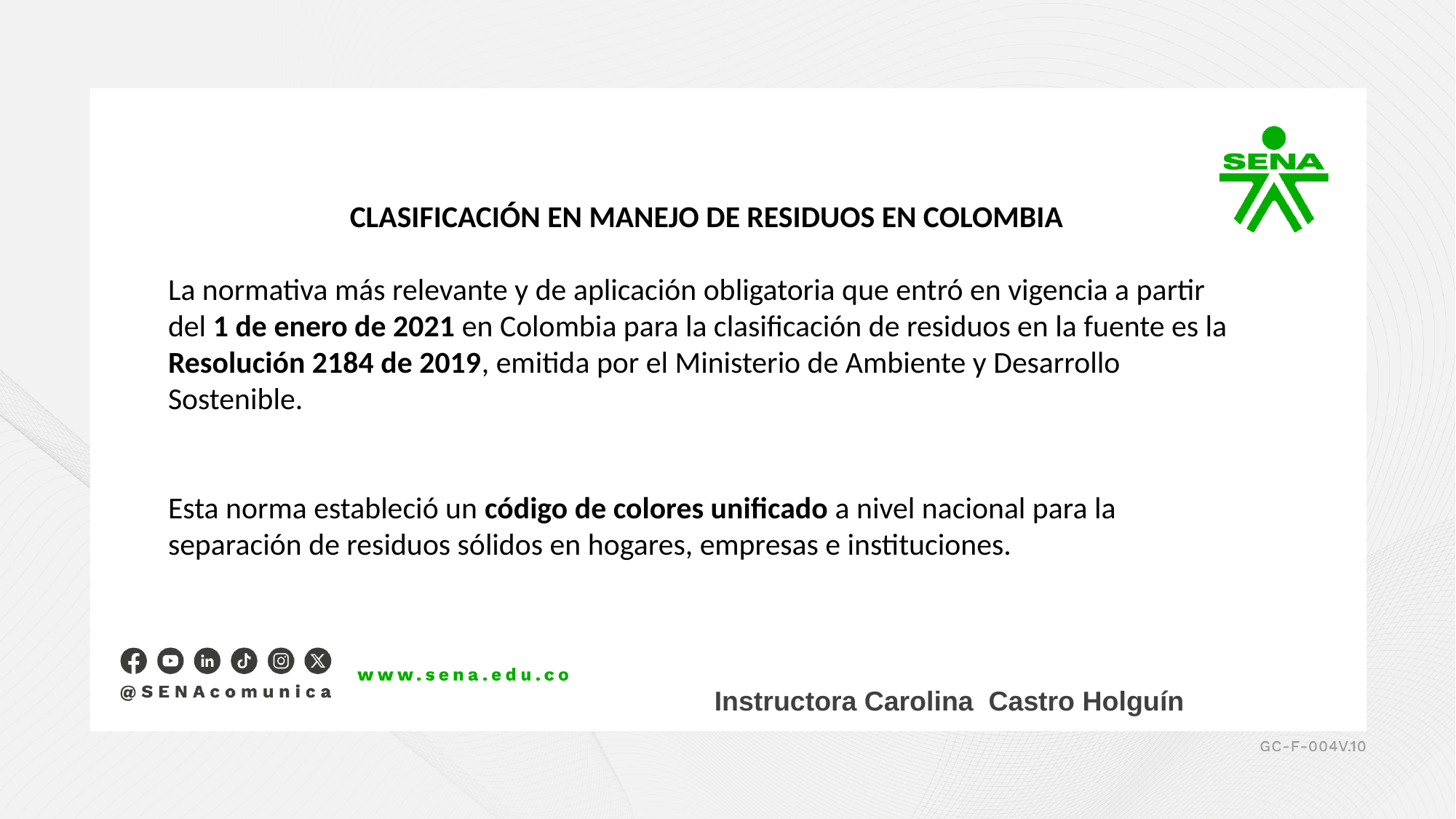

CLASIFICACIÓN EN MANEJO DE RESIDUOS EN COLOMBIA

La normativa más relevante y de aplicación obligatoria que entró en vigencia a partir del 1 de enero de 2021 en Colombia para la clasificación de residuos en la fuente es la Resolución 2184 de 2019, emitida por el Ministerio de Ambiente y Desarrollo Sostenible.

Esta norma estableció un código de colores unificado a nivel nacional para la separación de residuos sólidos en hogares, empresas e instituciones.

Instructora Carolina  Castro Holguín